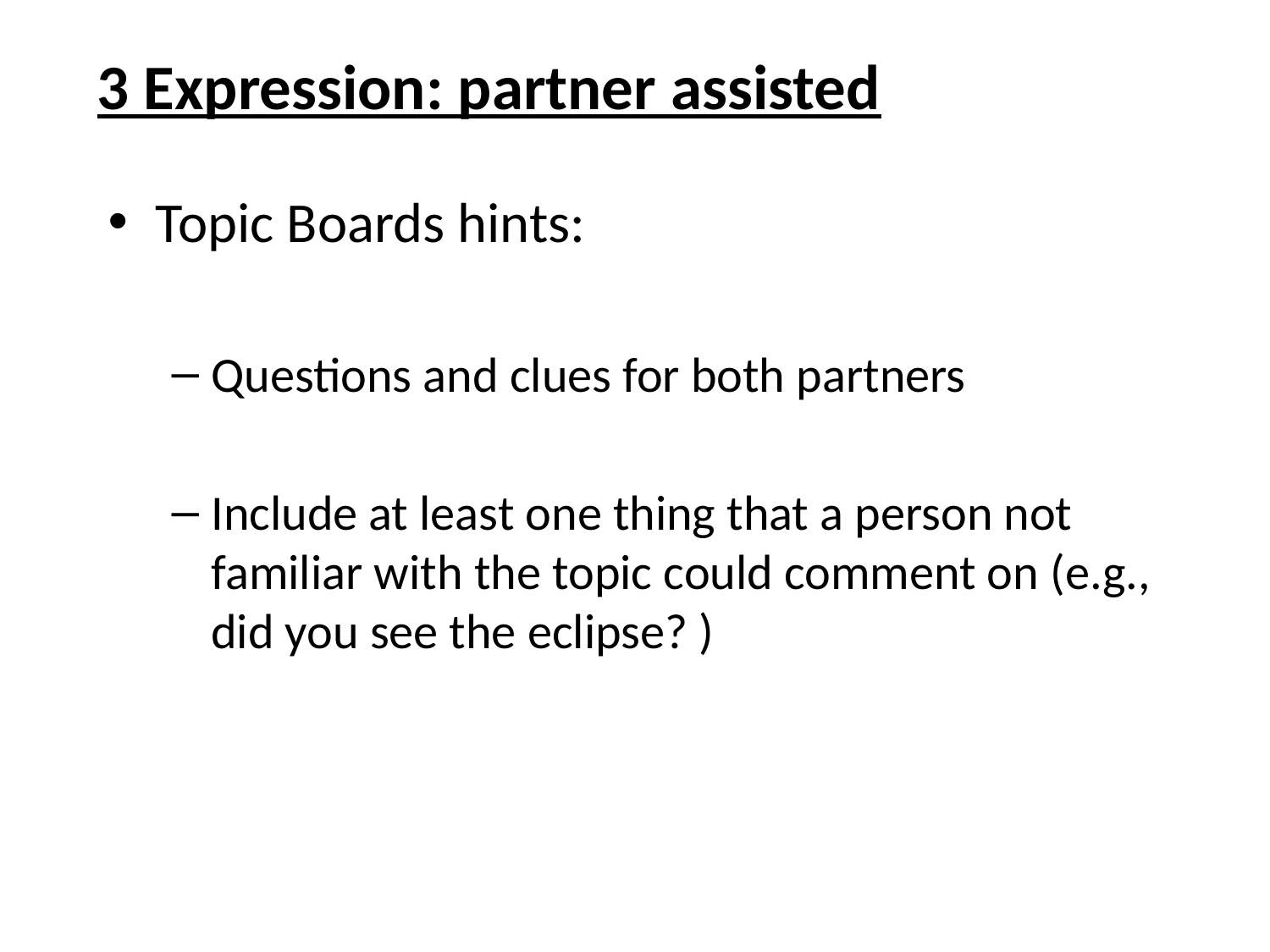

# 3 Expression: partner assisted
Topic Boards hints:

Questions and clues for both partners

Include at least one thing that a person not familiar with the topic could comment on (e.g., did you see the eclipse? )